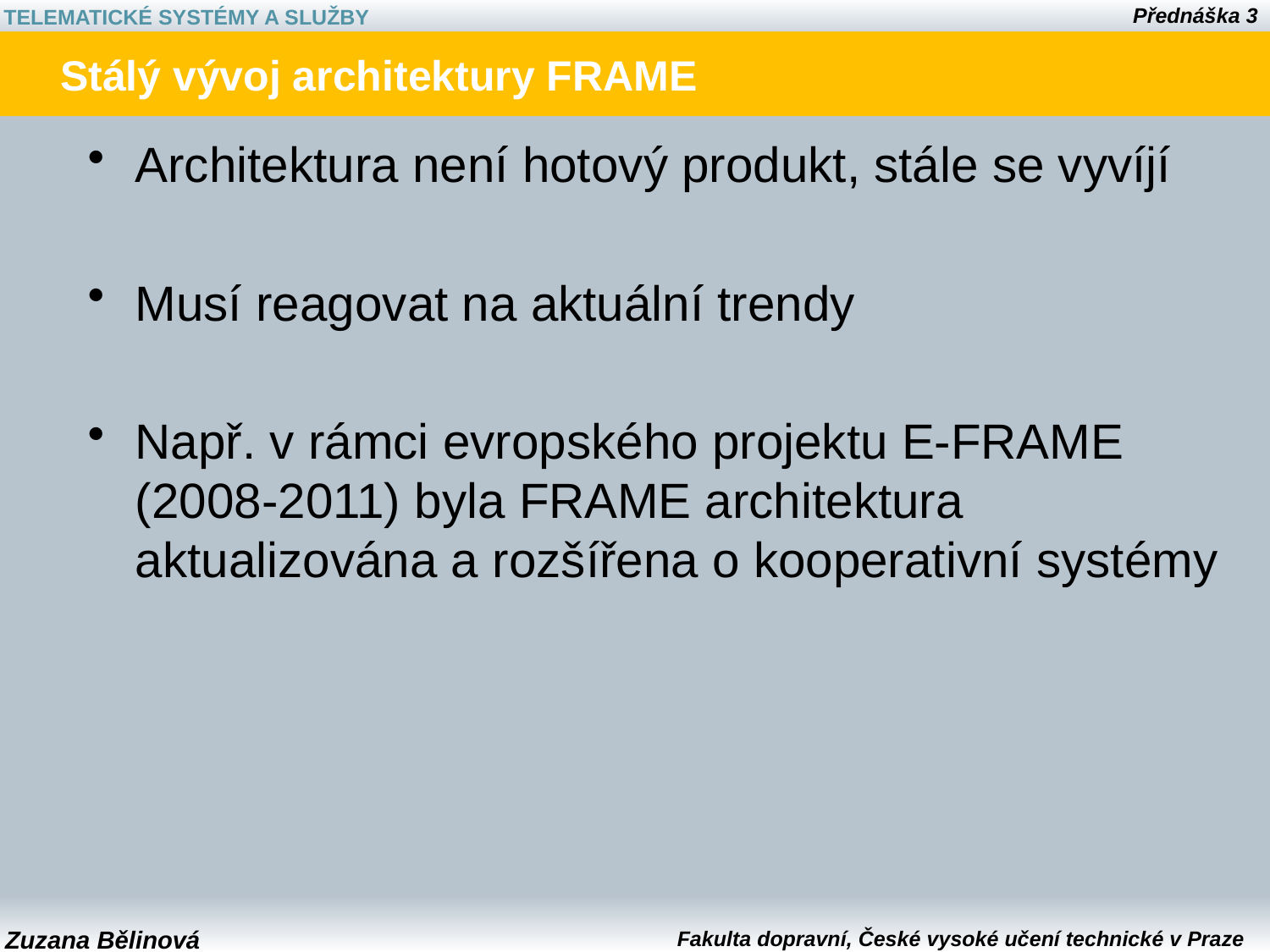

# Stálý vývoj architektury FRAME
Architektura není hotový produkt, stále se vyvíjí

Musí reagovat na aktuální trendy

Např. v rámci evropského projektu E-FRAME (2008-2011) byla FRAME architektura aktualizována a rozšířena o kooperativní systémy